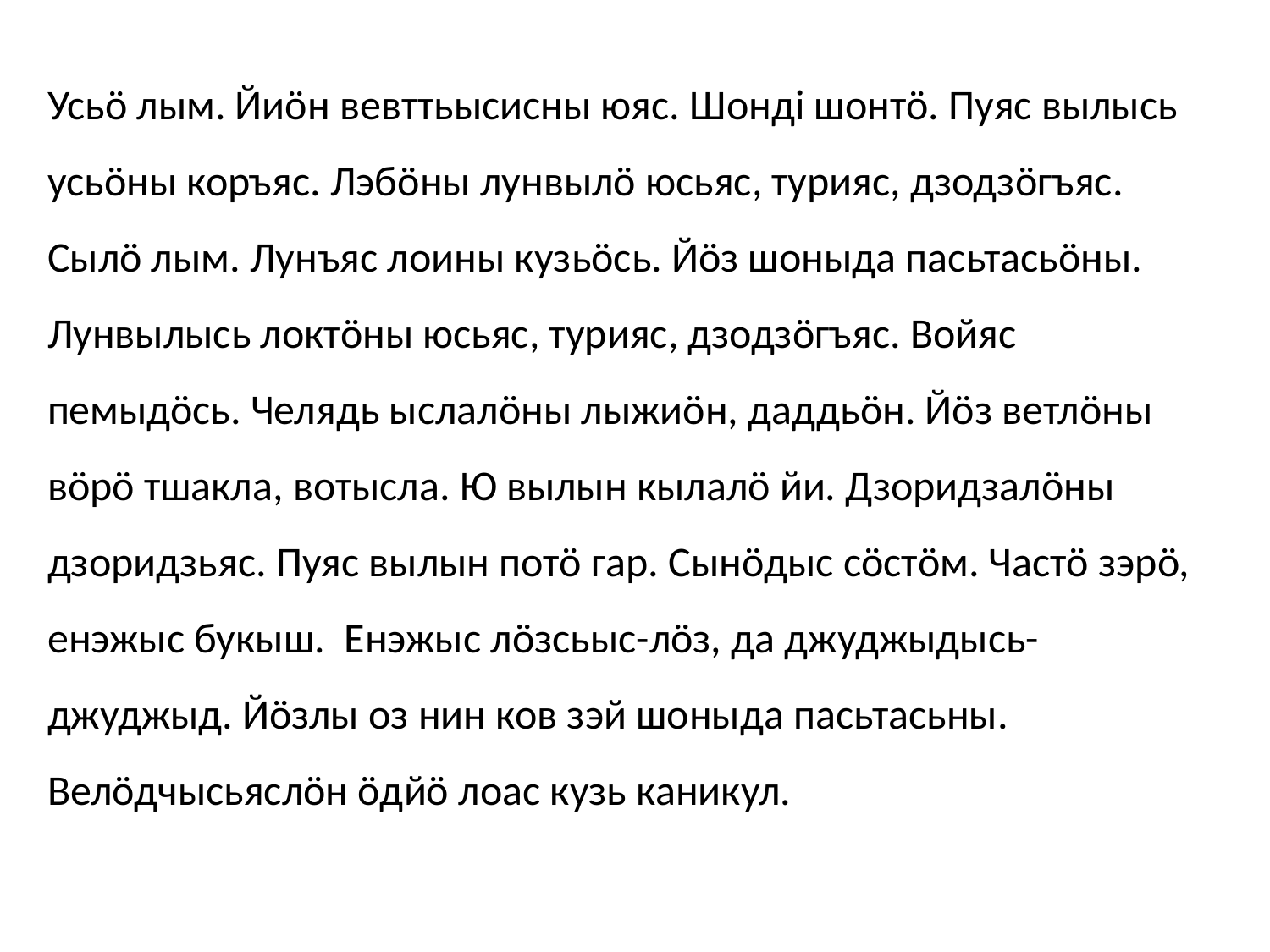

Усьö лым. Йиöн вевттьысисны юяс. Шондi шонтö. Пуяс вылысь усьöны коръяс. Лэбöны лунвылö юсьяс, турияс, дзодзöгъяс. Сылö лым. Лунъяс лоины кузьöсь. Йöз шоныда пасьтасьöны. Лунвылысь локтöны юсьяс, турияс, дзодзöгъяс. Войяс пемыдöсь. Челядь ыслалöны лыжиöн, даддьöн. Йöз ветлöны вöрö тшакла, вотысла. Ю вылын кылалö йи. Дзоридзалöны дзоридзьяс. Пуяс вылын потö гар. Сынöдыс сöстöм. Частö зэрö, енэжыс букыш.  Енэжыс лöзсьыс-лöз, да джуджыдысь-джуджыд. Йöзлы оз нин ков зэй шоныда пасьтасьны. Велöдчысьяслöн öдйö лоас кузь каникул.